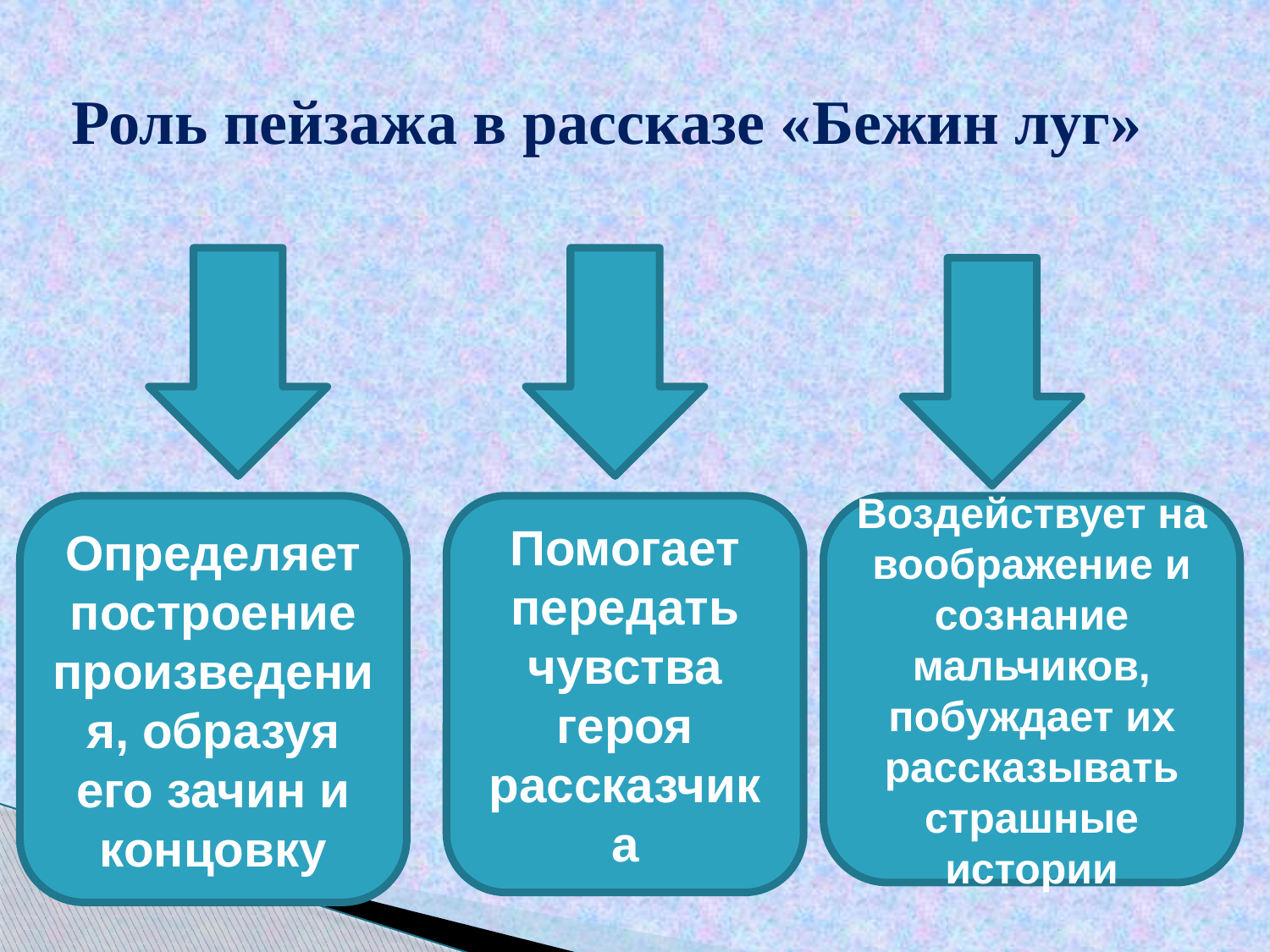

# Роль пейзажа в рассказе «Бежин луг»

Определяет построение произведения, образуя его зачин и концовку
Помогает передать чувства героя рассказчика
Воздействует на воображение и сознание мальчиков, побуждает их рассказывать страшные истории